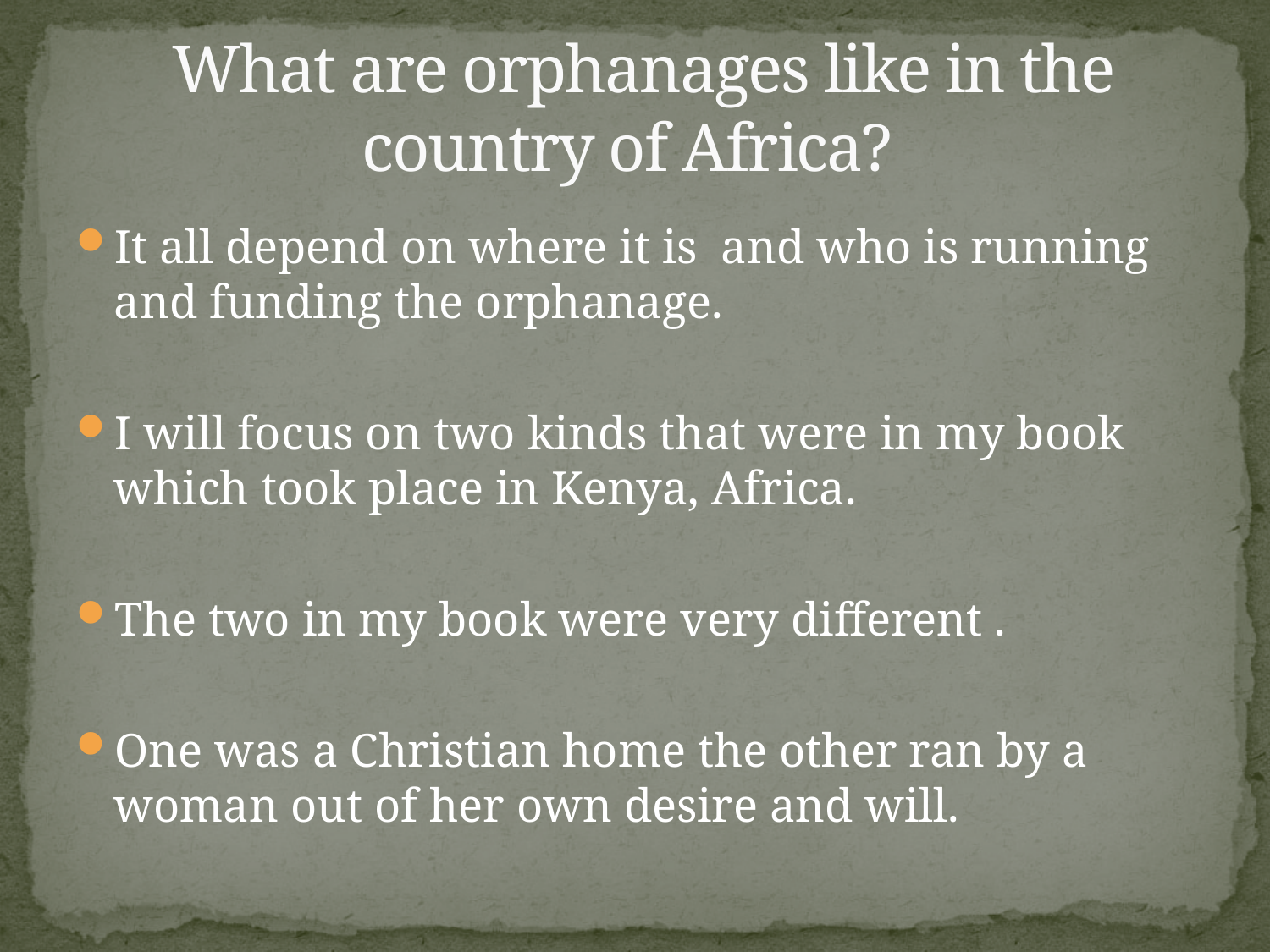

# What are orphanages like in the country of Africa?
It all depend on where it is  and who is running and funding the orphanage.

I will focus on two kinds that were in my book which took place in Kenya, Africa.

The two in my book were very different .

One was a Christian home the other ran by a woman out of her own desire and will.